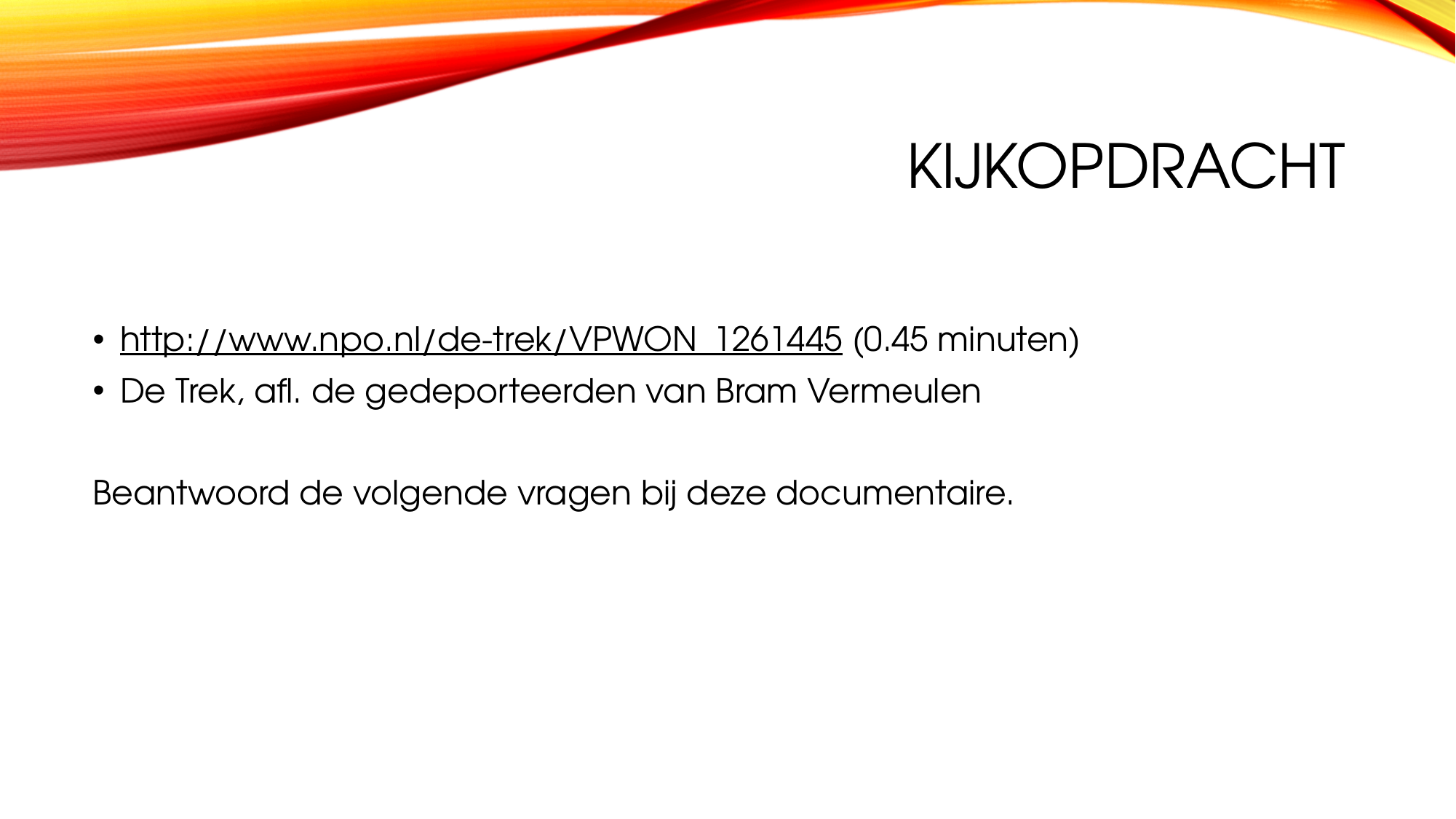

# Kijkopdracht

http://www.npo.nl/de-trek/VPWON_1261445 (0.45 minuten)
De Trek, afl. de gedeporteerden van Bram Vermeulen

Beantwoord de volgende vragen bij deze documentaire.